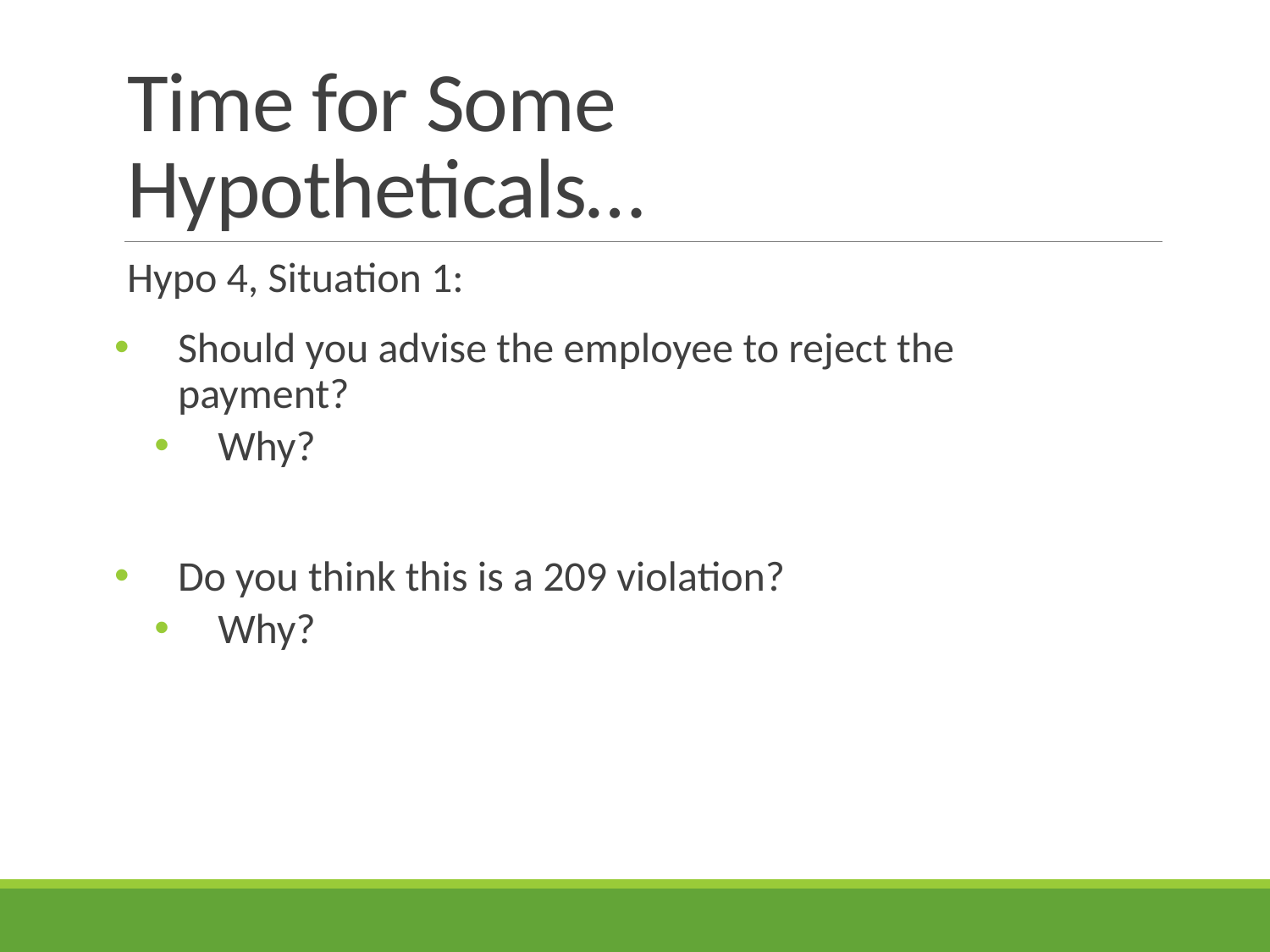

# Time for Some Hypotheticals…
Hypo 4, Situation 1:
Should you advise the employee to reject the payment?
Why?

Do you think this is a 209 violation?
Why?